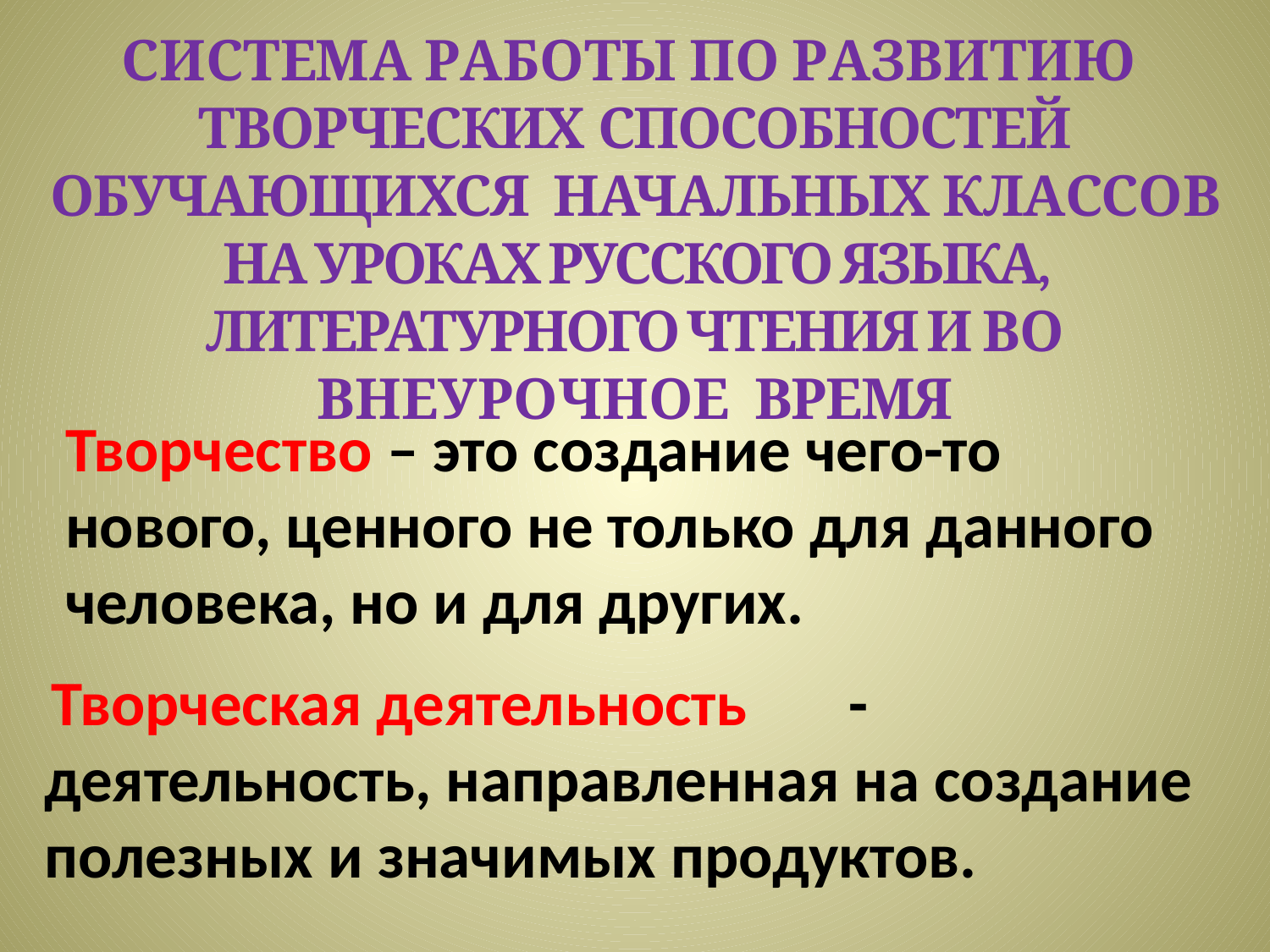

# СИСТЕМА РАБОТЫ ПО РАЗВИТИЮ  ТВОРЧЕСКИХ СПОСОБНОСТЕЙ ОБУЧАЮЩИХСЯ  НАЧАЛЬНЫХ КЛАССОВ НА УРОКАХ РУССКОГО ЯЗЫКА, ЛИТЕРАТУРНОГО ЧТЕНИЯ И ВО ВНЕУРОЧНОЕ  ВРЕМЯ
Творчество – это создание чего-то нового, ценного не только для данного человека, но и для других.

 Творческая деятельность       -      деятельность, направленная на создание полезных и значимых продуктов.